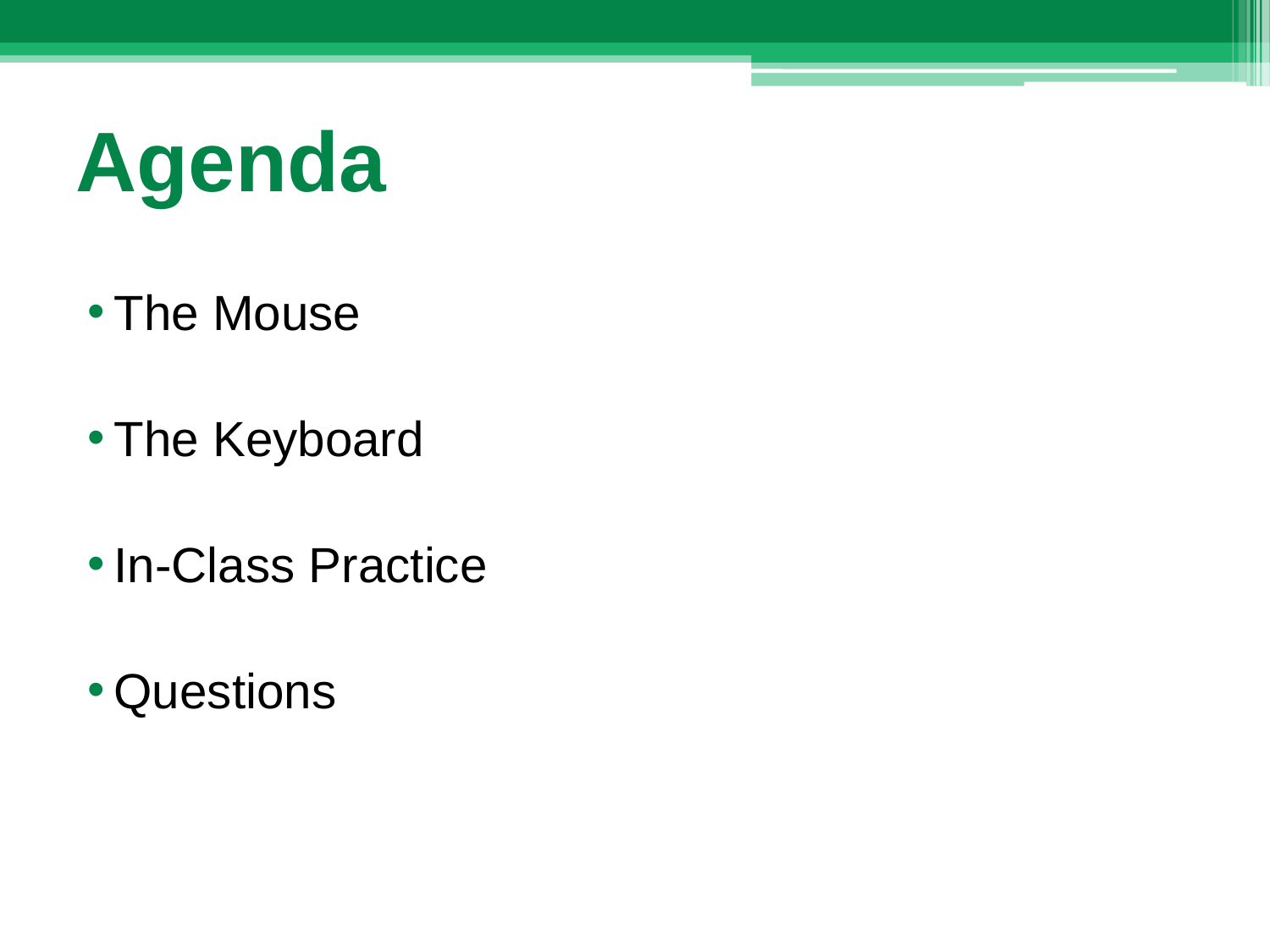

# Agenda
The Mouse

The Keyboard

In-Class Practice

Questions